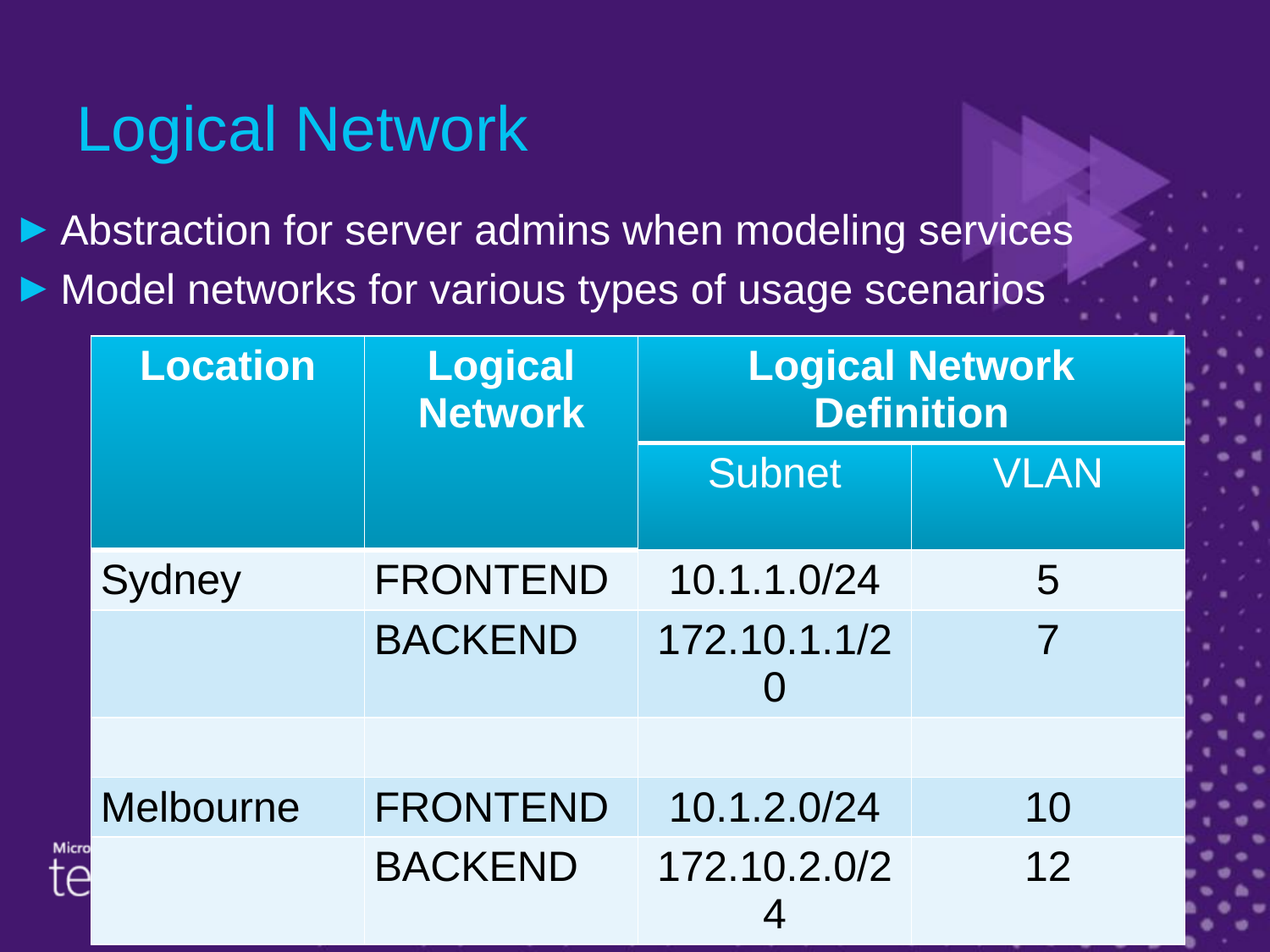

# Logical Network
Abstraction for server admins when modeling services
Model networks for various types of usage scenarios

| Location | Logical Network | Logical Network Definition |  |
| --- | --- | --- | --- |
|  |  | Subnet | VLAN |
| Sydney | FRONTEND | 10.1.1.0/24 | 5 |
|  | BACKEND | 172.10.1.1/20 | 7 |
|  |  |  |  |
| Melbourne | FRONTEND | 10.1.2.0/24 | 10 |
|  | BACKEND | 172.10.2.0/24 | 12 |